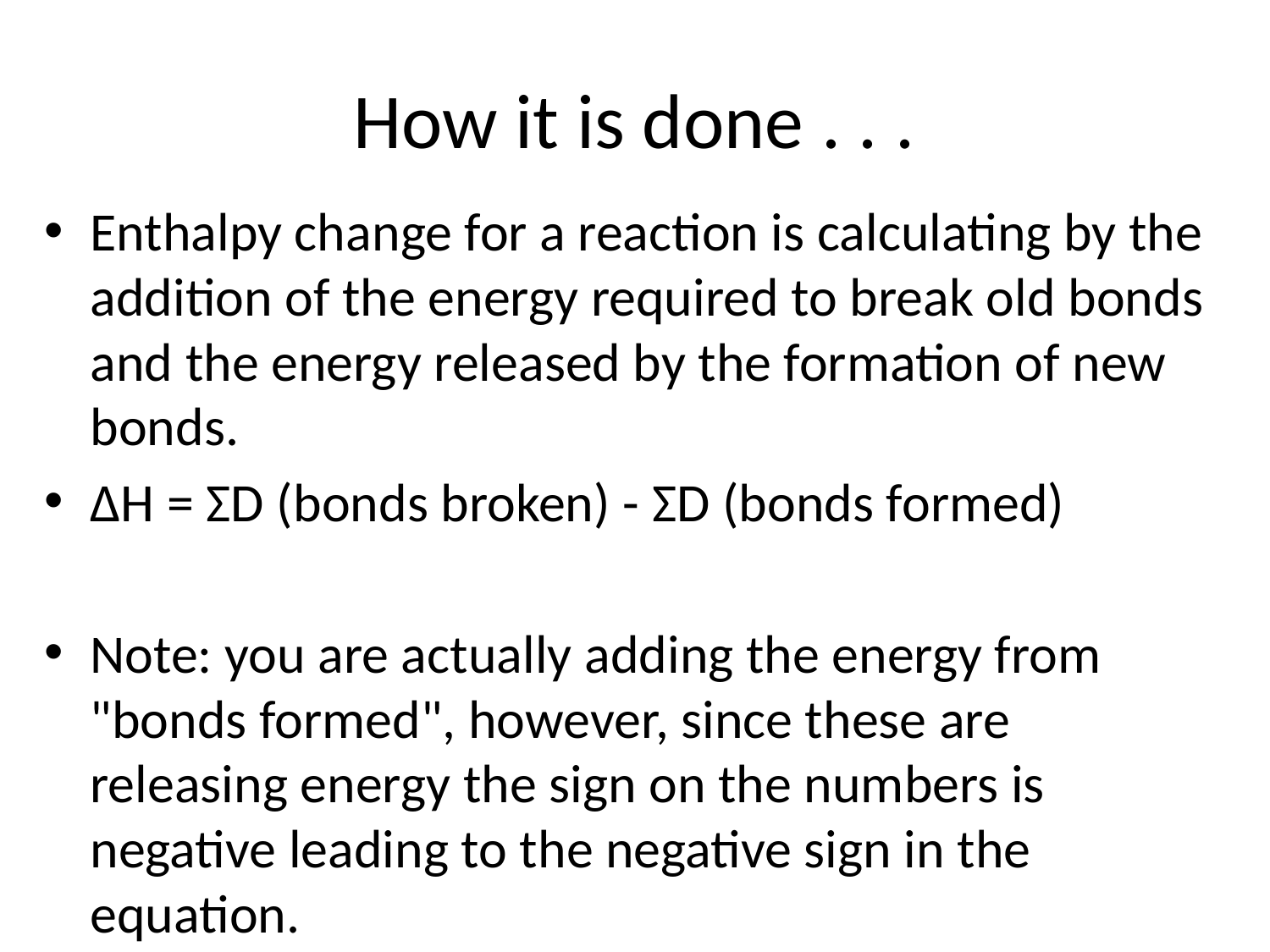

# How it is done . . .
Enthalpy change for a reaction is calculating by the addition of the energy required to break old bonds and the energy released by the formation of new bonds.
ΔH = ΣD (bonds broken) - ΣD (bonds formed)

Note: you are actually adding the energy from "bonds formed", however, since these are releasing energy the sign on the numbers is negative leading to the negative sign in the equation.